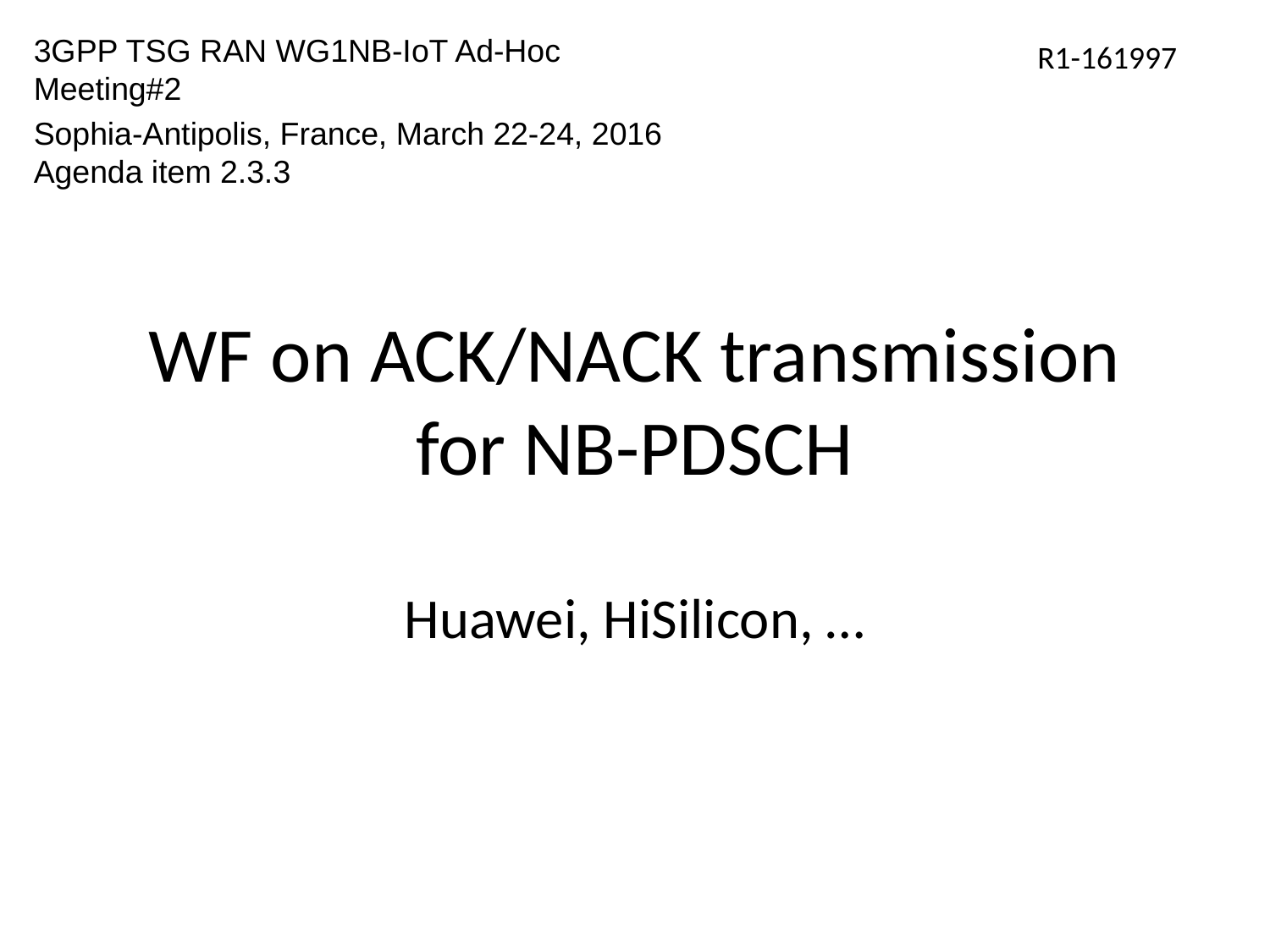

3GPP TSG RAN WG1NB-IoT Ad-Hoc Meeting#2
Sophia-Antipolis, France, March 22-24, 2016
Agenda item 2.3.3
R1-161997
# WF on ACK/NACK transmission for NB-PDSCH
Huawei, HiSilicon, …